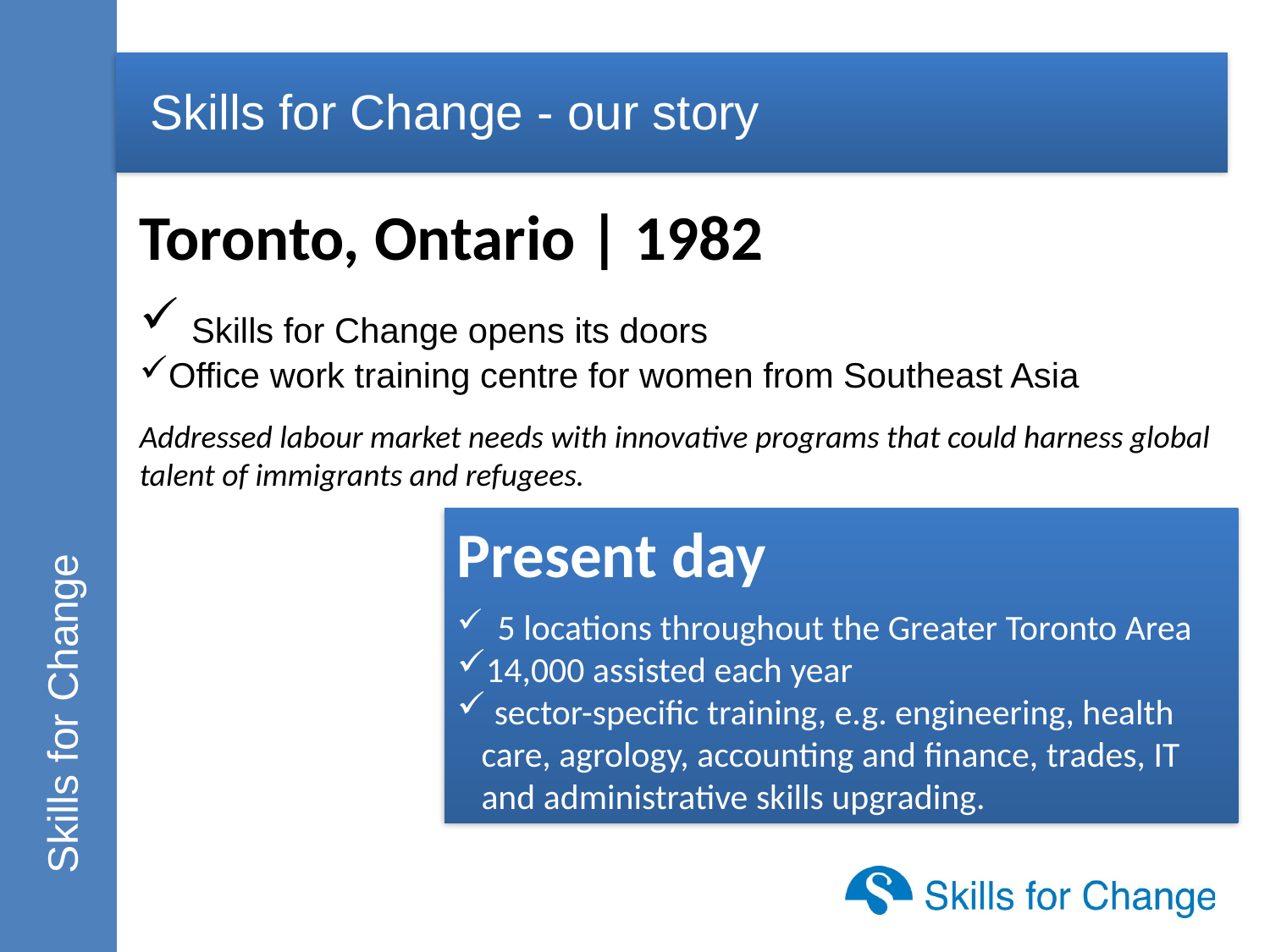

Skills for Change - our story
Toronto, Ontario | 1982

 Skills for Change opens its doors
Office work training centre for women from Southeast Asia

Addressed labour market needs with innovative programs that could harness global talent of immigrants and refugees.

Present day

  5 locations throughout the Greater Toronto Area
14,000 assisted each year
 sector-specific training, e.g. engineering, health care, agrology, accounting and finance, trades, IT and administrative skills upgrading.
Skills for Change